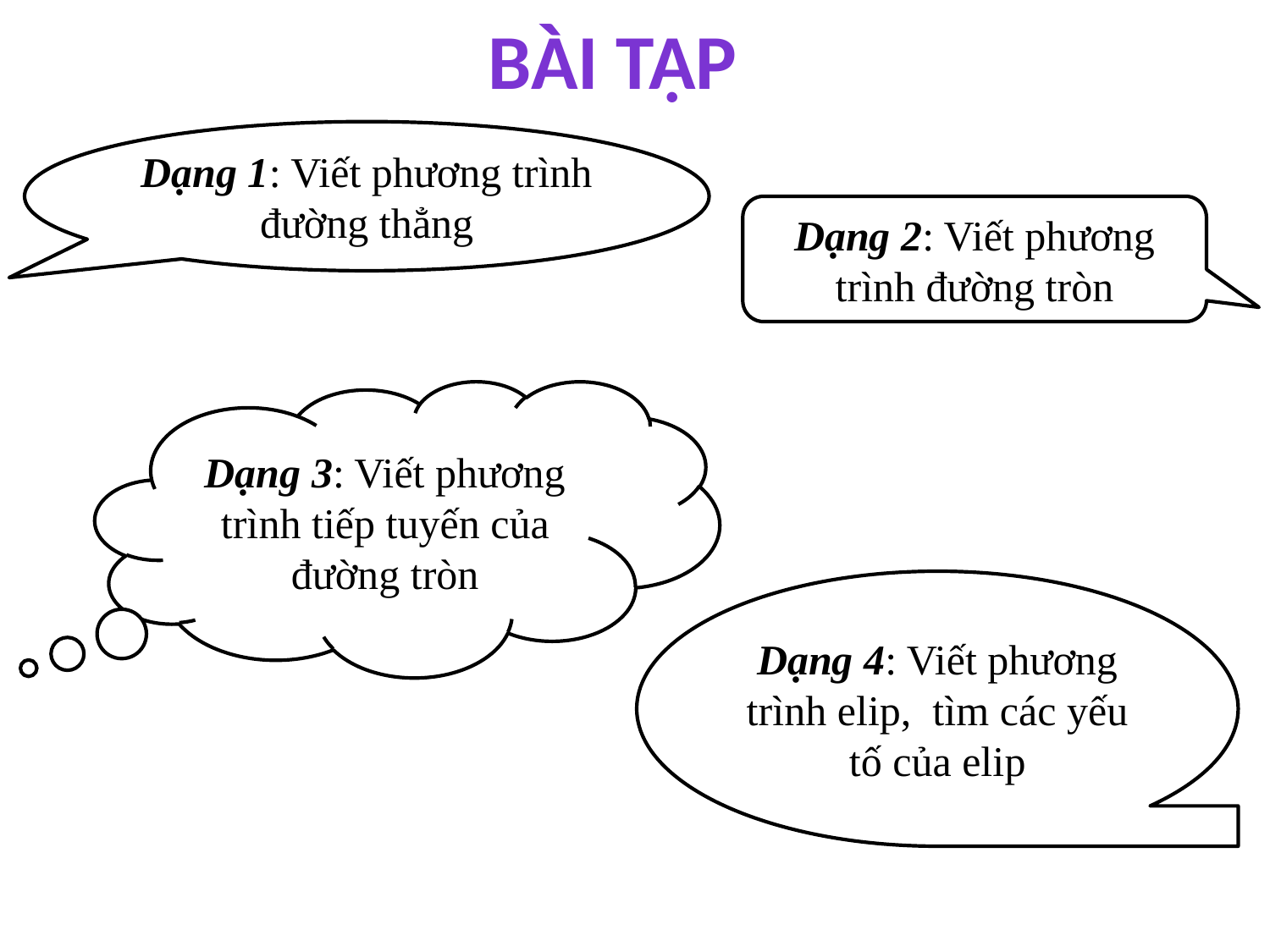

# Bài tập
Dạng 1: Viết phương trình đường thẳng
Dạng 2: Viết phương trình đường tròn

Dạng 3: Viết phương trình tiếp tuyến của đường tròn
Dạng 4: Viết phương trình elip,  tìm các yếu tố của elip